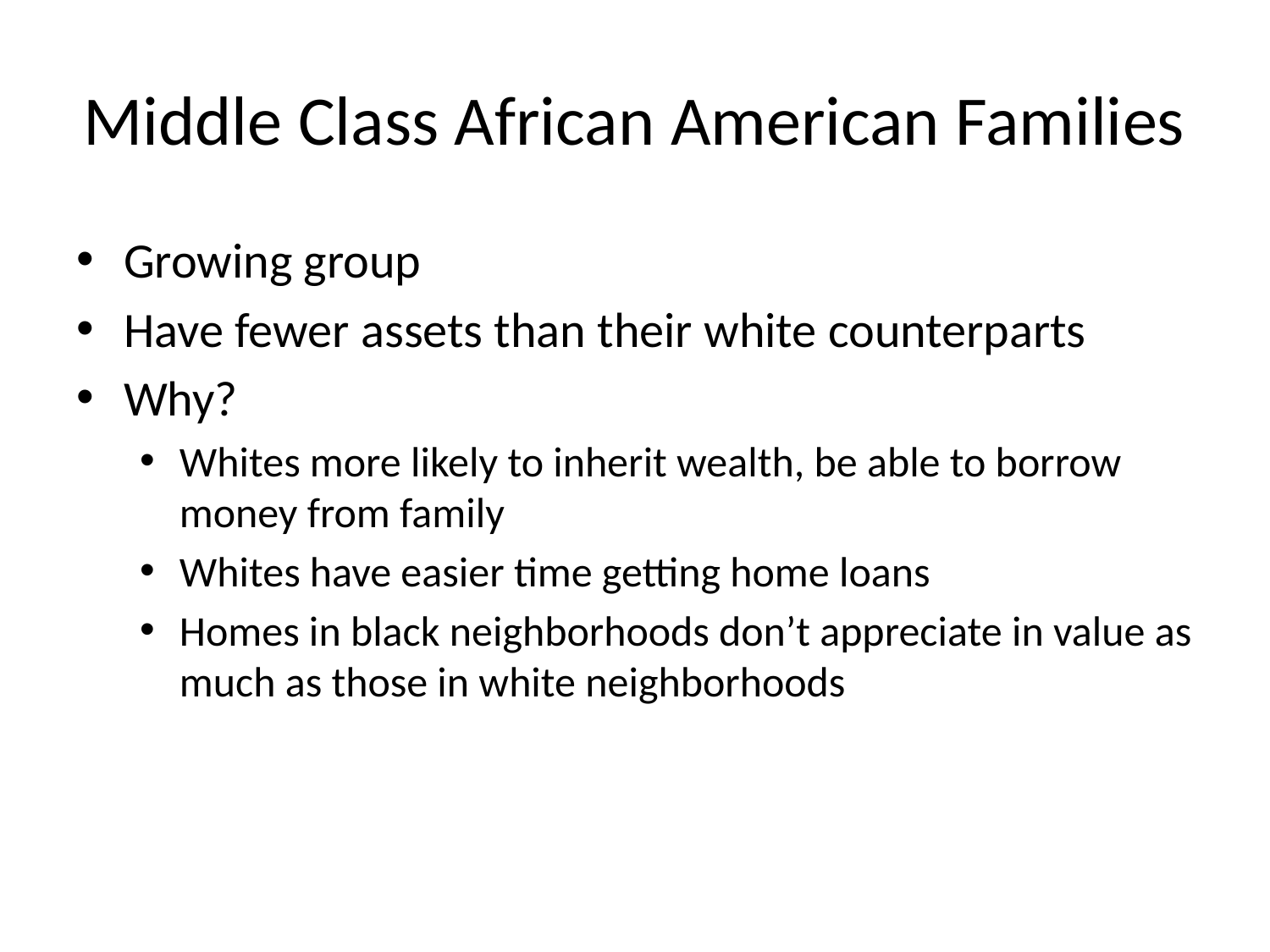

# Middle Class African American Families
Growing group
Have fewer assets than their white counterparts
Why?
Whites more likely to inherit wealth, be able to borrow money from family
Whites have easier time getting home loans
Homes in black neighborhoods don’t appreciate in value as much as those in white neighborhoods